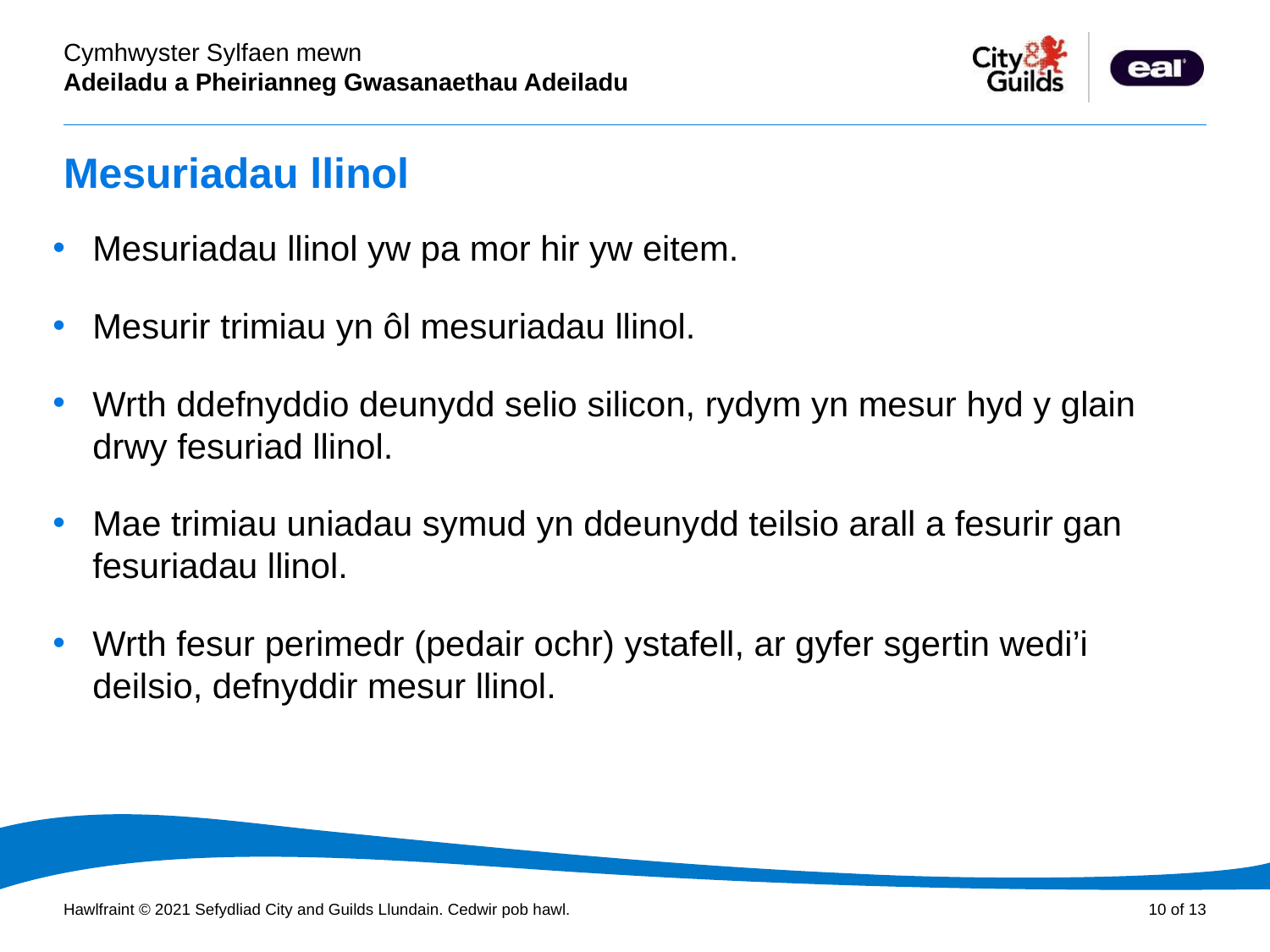

# Mesuriadau llinol
Mesuriadau llinol yw pa mor hir yw eitem.
Mesurir trimiau yn ôl mesuriadau llinol.
Wrth ddefnyddio deunydd selio silicon, rydym yn mesur hyd y glain drwy fesuriad llinol.
Mae trimiau uniadau symud yn ddeunydd teilsio arall a fesurir gan fesuriadau llinol.
Wrth fesur perimedr (pedair ochr) ystafell, ar gyfer sgertin wedi’i deilsio, defnyddir mesur llinol.